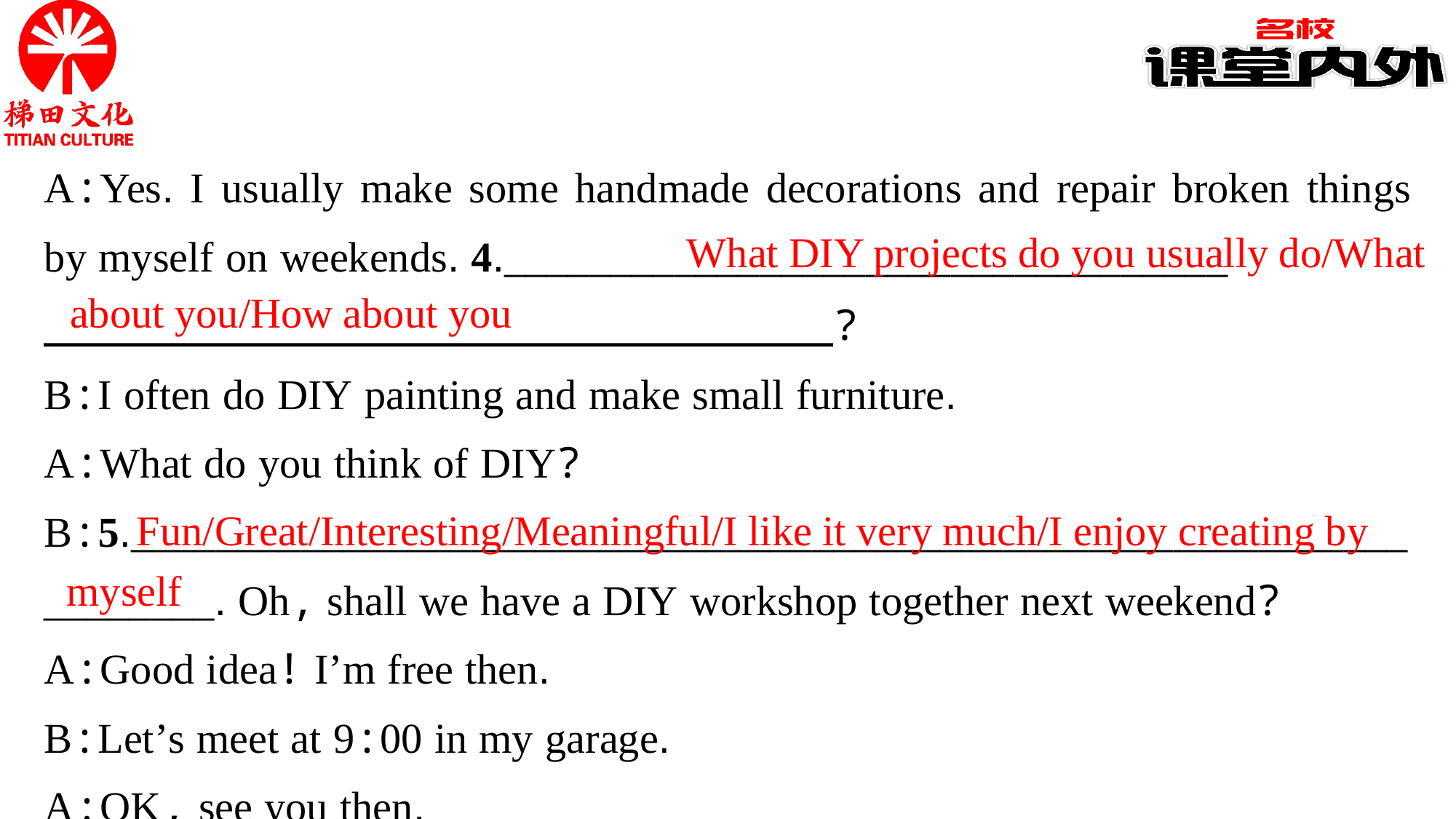

A:Yes. I usually make some handmade decorations and repair broken things by myself on weekends. 4.__________________________________
_______________________________?
B:I often do DIY painting and make small furniture.
A:What do you think of DIY?
B:5.____________________________________________________________________. Oh, shall we have a DIY workshop together next weekend?
A:Good idea! I’m free then.
B:Let’s meet at 9:00 in my garage.
A:OK, see you then.
What DIY projects do you usually do/What
about you/How about you
Fun/Great/Interesting/Meaningful/I like it very much/I enjoy creating by
myself